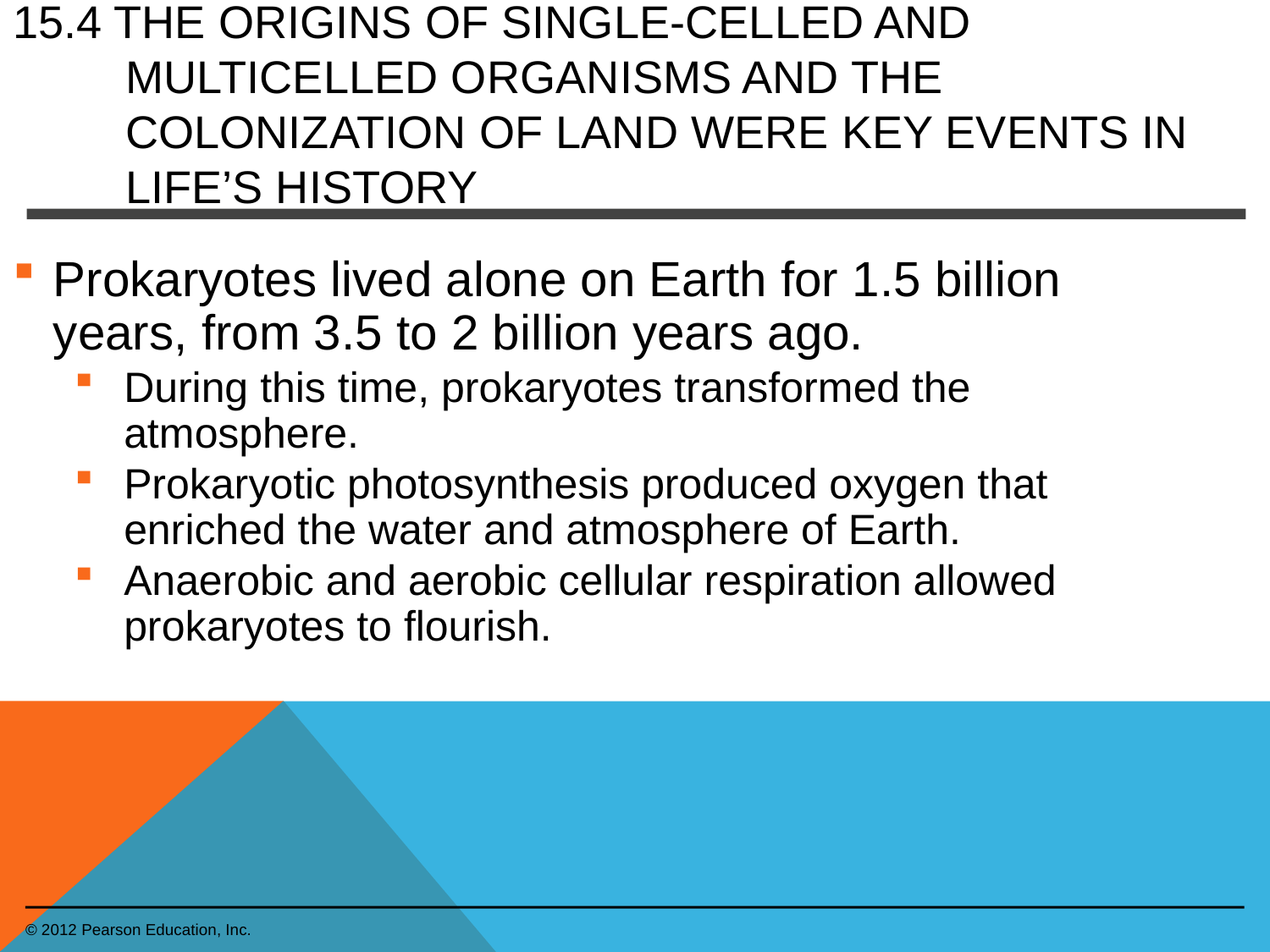

15.4 The origins of single-celled and multicelled organisms and the colonization of land were key events in life’s history
0

Prokaryotes lived alone on Earth for 1.5 billion years, from 3.5 to 2 billion years ago.
During this time, prokaryotes transformed the atmosphere.
Prokaryotic photosynthesis produced oxygen that enriched the water and atmosphere of Earth.
Anaerobic and aerobic cellular respiration allowed prokaryotes to flourish.

© 2012 Pearson Education, Inc.